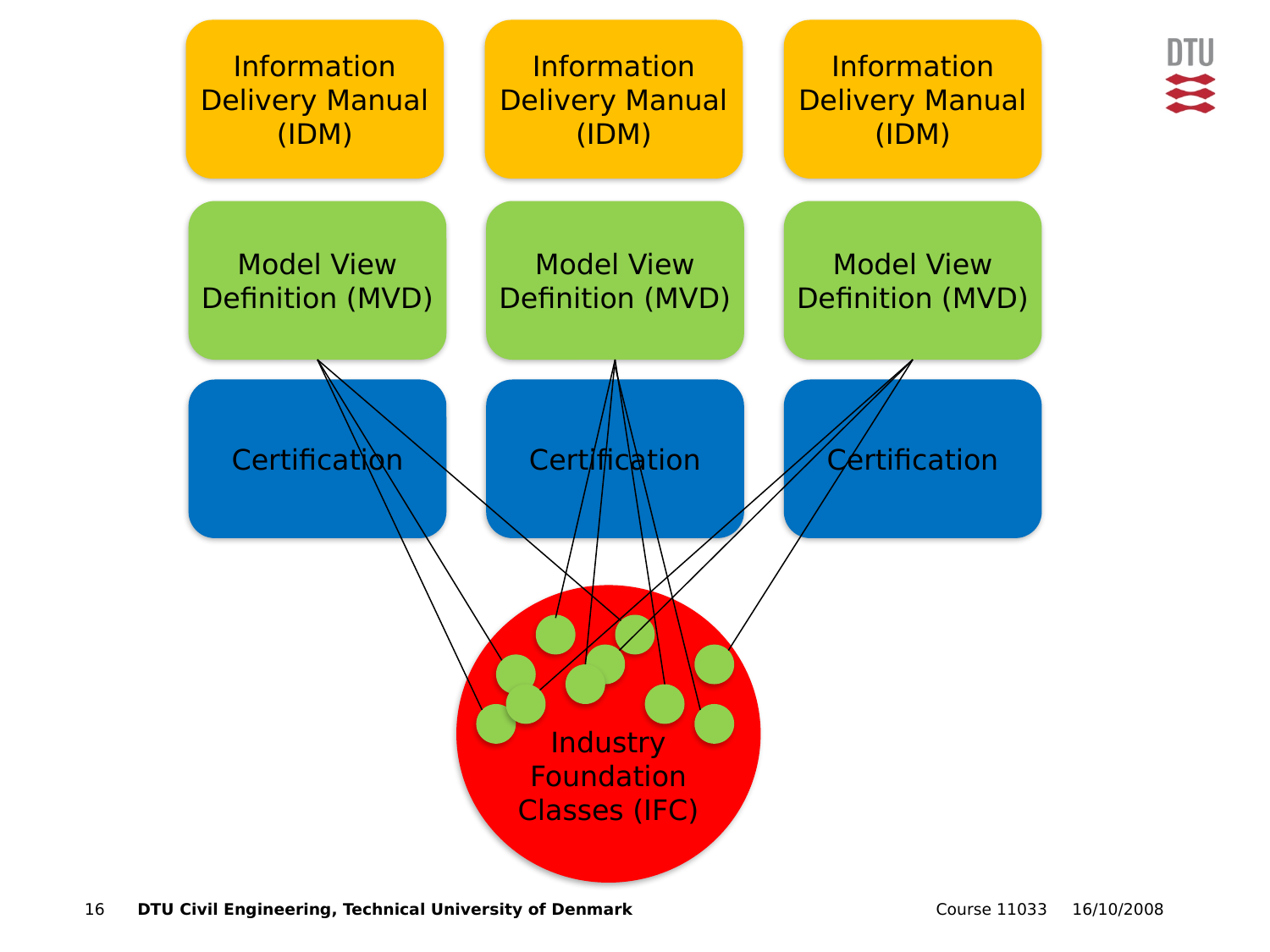

Information Delivery Manual (IDM)
Information Delivery Manual (IDM)
Information Delivery Manual (IDM)
Model View Definition (MVD)

Model View Definition (MVD)

Model View Definition (MVD)

Certification
Certification
Certification

Industry Foundation Classes (IFC)